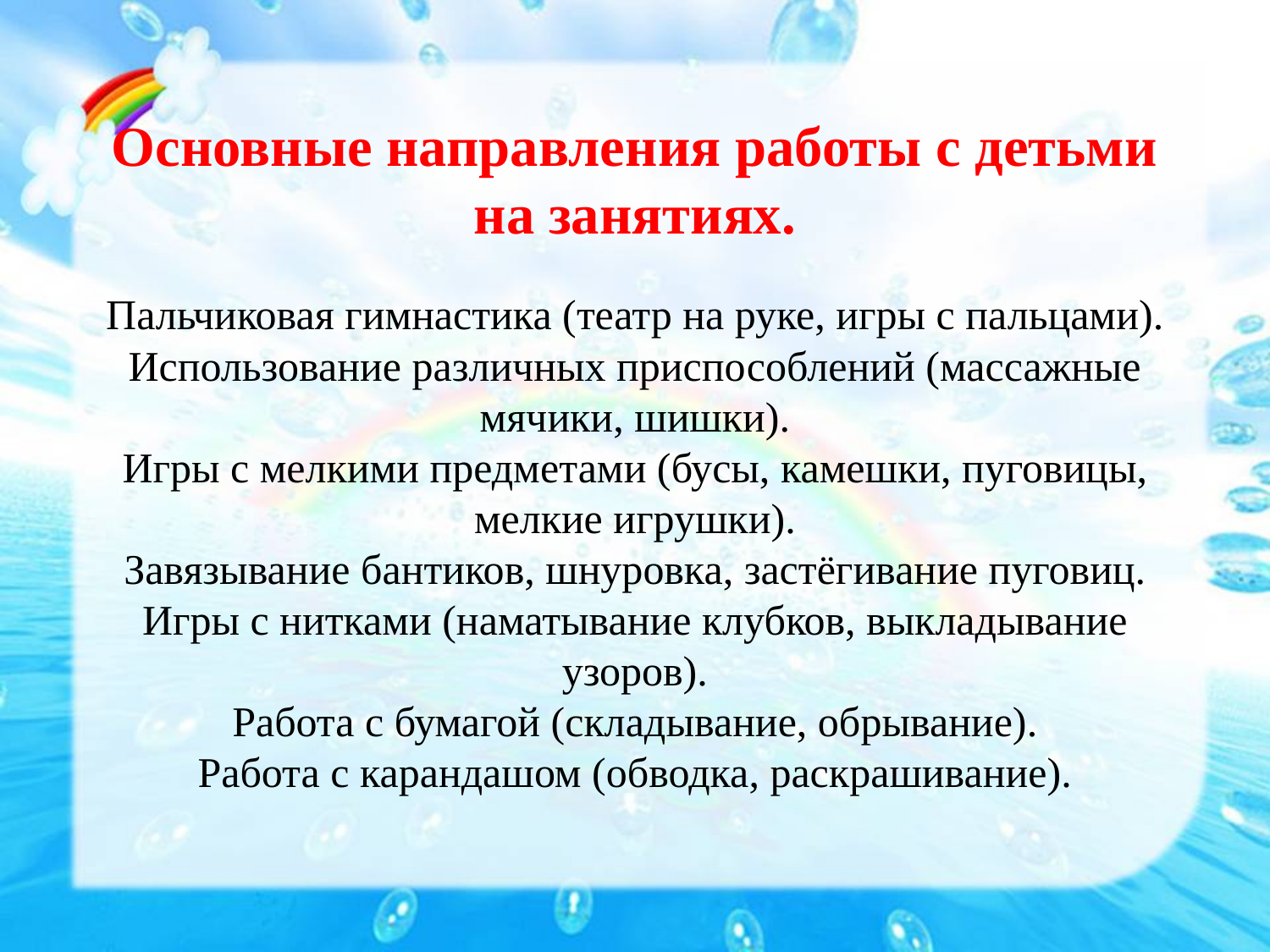

# Основные направления работы с детьми на занятиях. Пальчиковая гимнастика (театр на руке, игры с пальцами). Использование различных приспособлений (массажные мячики, шишки). Игры с мелкими предметами (бусы, камешки, пуговицы, мелкие игрушки). Завязывание бантиков, шнуровка, застёгивание пуговиц. Игры с нитками (наматывание клубков, выкладывание узоров). Работа с бумагой (складывание, обрывание). Работа с карандашом (обводка, раскрашивание).